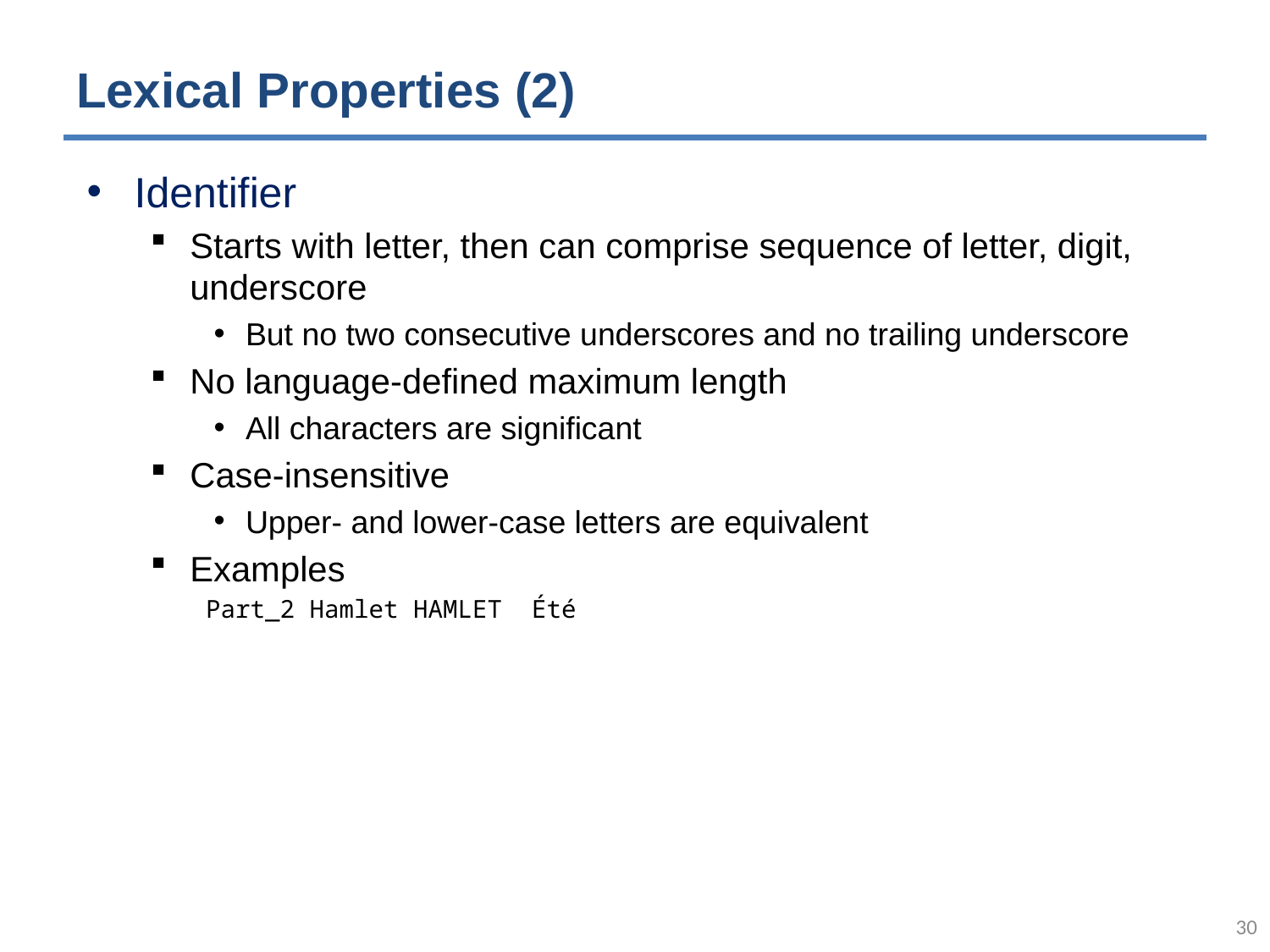

# Lexical Properties (2)
Identifier
Starts with letter, then can comprise sequence of letter, digit, underscore
But no two consecutive underscores and no trailing underscore
No language-defined maximum length
All characters are significant
Case-insensitive
Upper- and lower-case letters are equivalent
Examples
Part_2 Hamlet HAMLET  Été

30